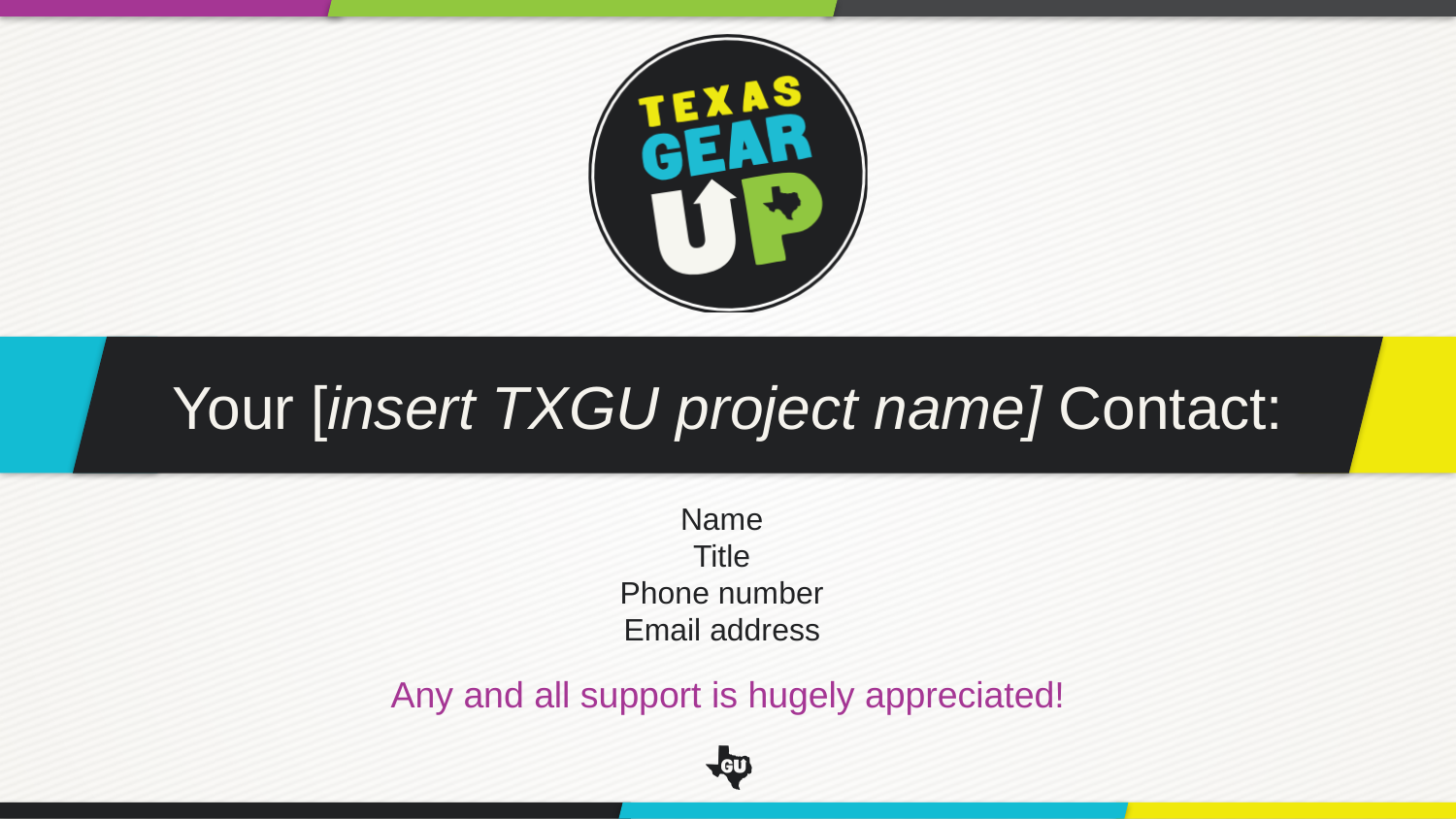

Your [insert TXGU project name] Contact:
Name
Title
Phone number
Email address
Any and all support is hugely appreciated!